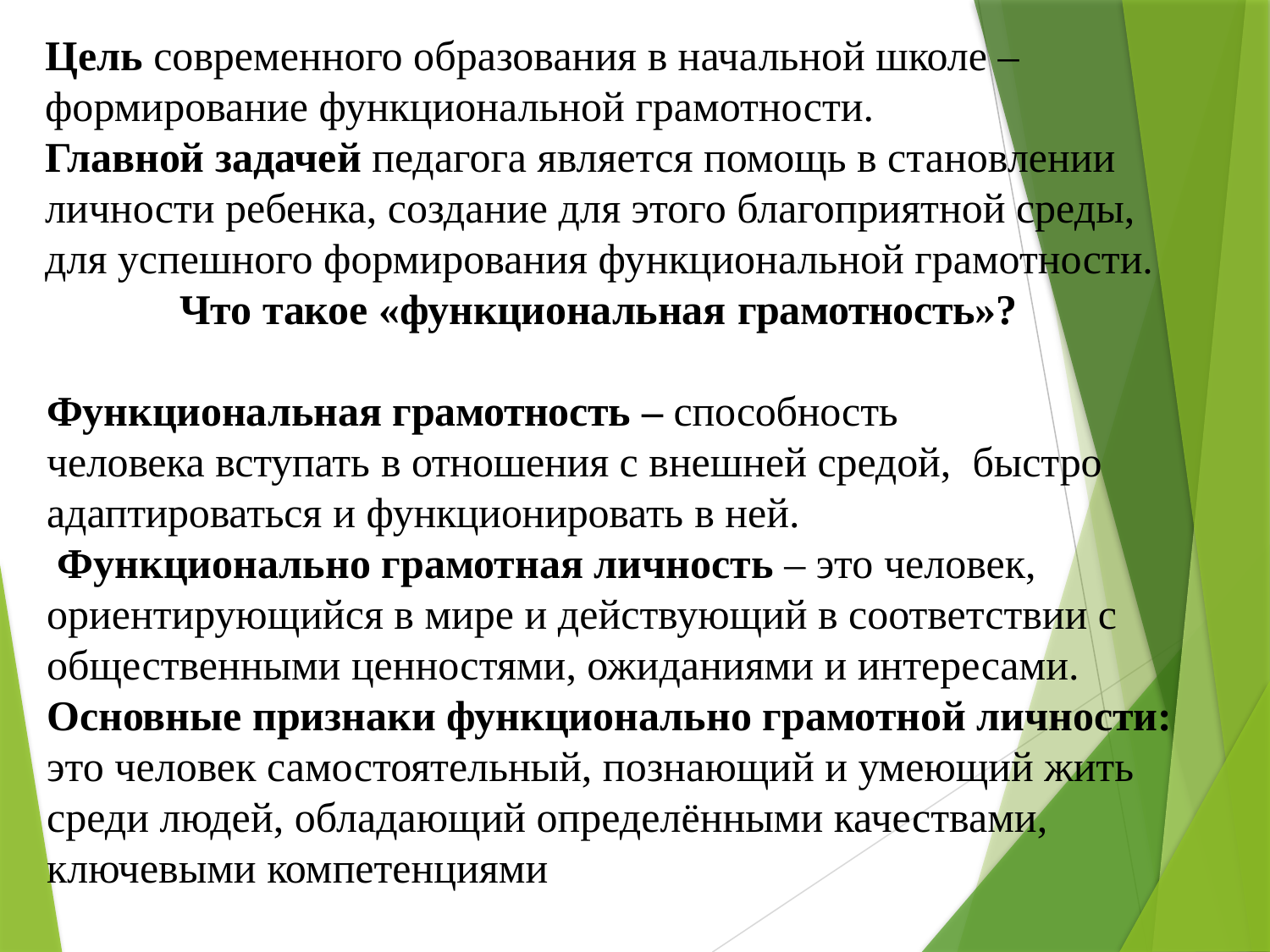

Цель современного образования в начальной школе – формирование функциональной грамотности.
Главной задачей педагога является помощь в становлении личности ребенка, создание для этого благоприятной среды, для успешного формирования функциональной грамотности.
             Что такое «функциональная грамотность»?

Функциональная грамотность – способность
человека вступать в отношения с внешней средой,  быстро адаптироваться и функционировать в ней.
 Функционально грамотная личность – это человек, ориентирующийся в мире и действующий в соответствии с общественными ценностями, ожиданиями и интересами. 
Основные признаки функционально грамотной личности: это человек самостоятельный, познающий и умеющий жить среди людей, обладающий определёнными качествами, ключевыми компетенциями